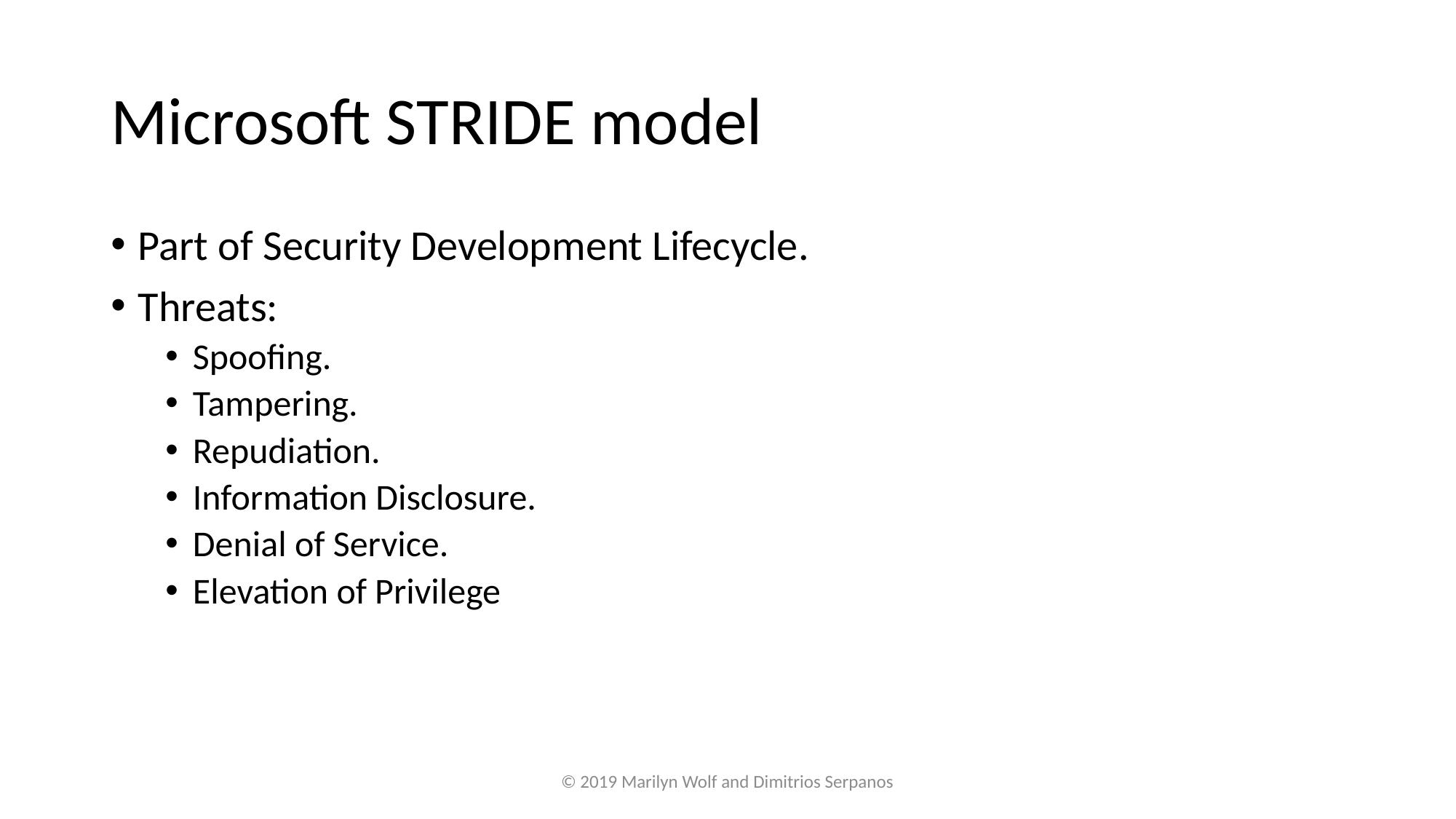

# Microsoft STRIDE model
Part of Security Development Lifecycle.
Threats:
Spoofing.
Tampering.
Repudiation.
Information Disclosure.
Denial of Service.
Elevation of Privilege
© 2019 Marilyn Wolf and Dimitrios Serpanos